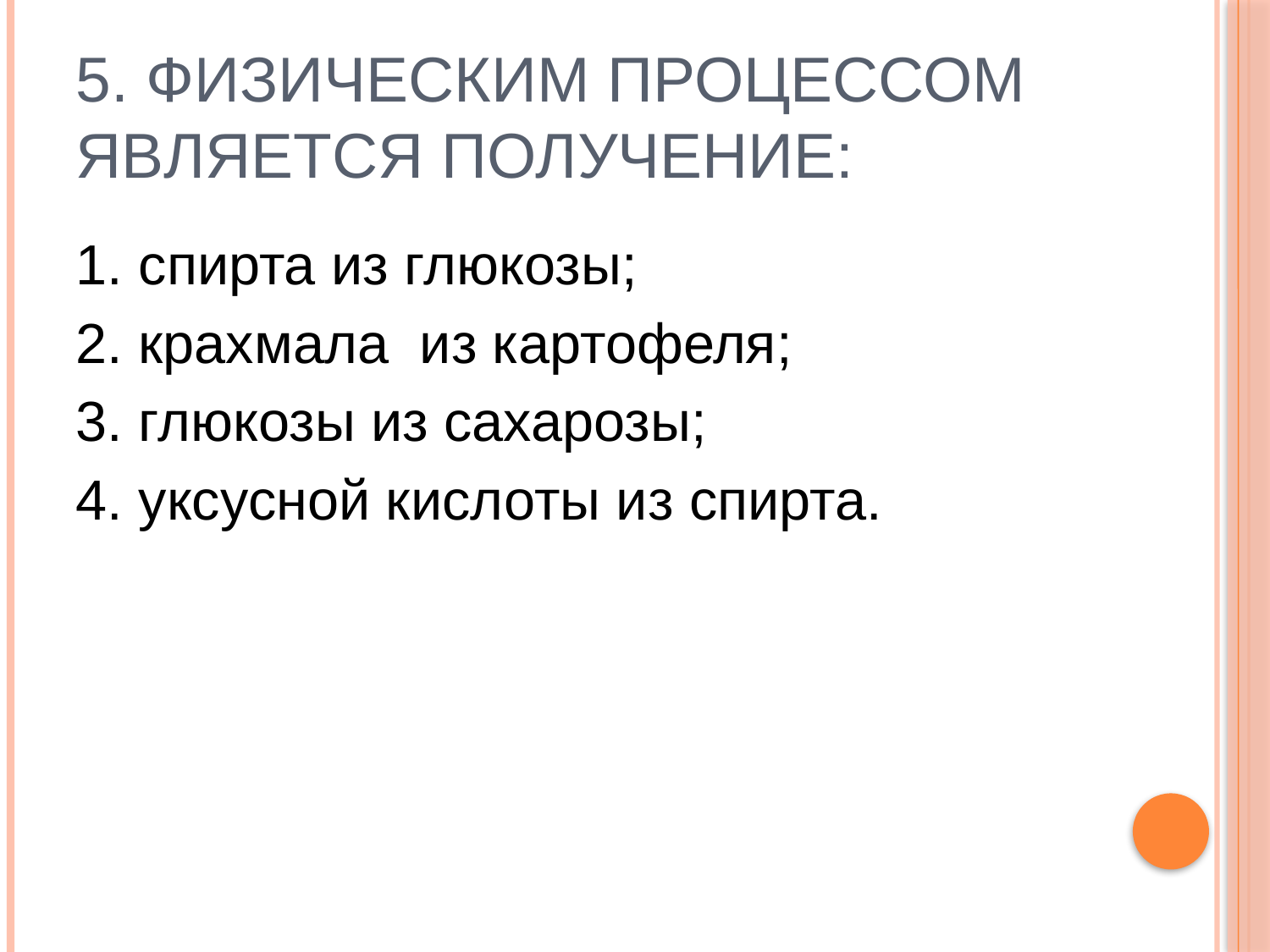

# 5. Физическим процессом является получение:
1. спирта из глюкозы;
2. крахмала  из картофеля;
3. глюкозы из сахарозы;
4. уксусной кислоты из спирта.